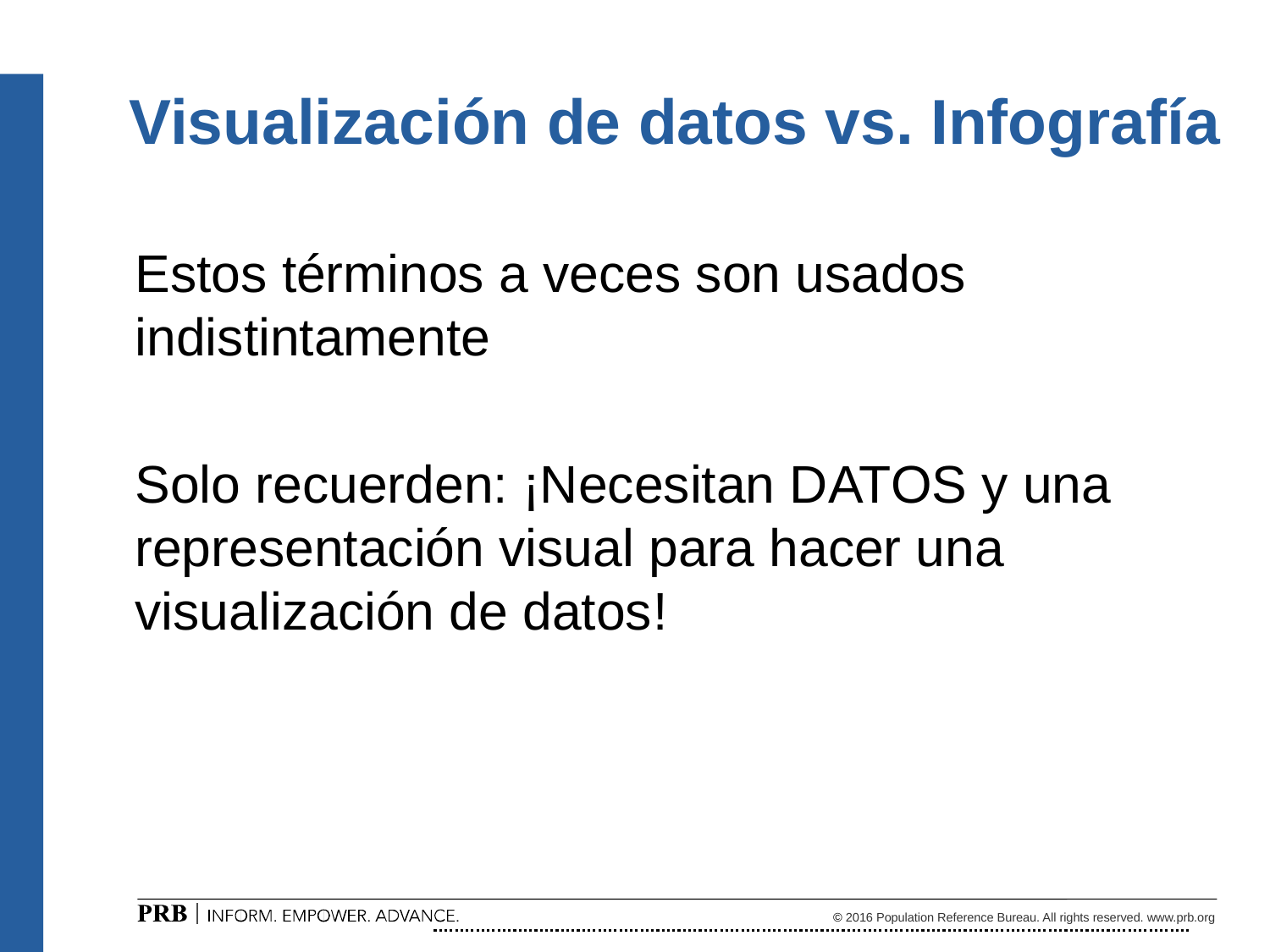

# Visualización de datos vs. Infografía
Estos términos a veces son usados indistintamente

Solo recuerden: ¡Necesitan DATOS y una representación visual para hacer una visualización de datos!